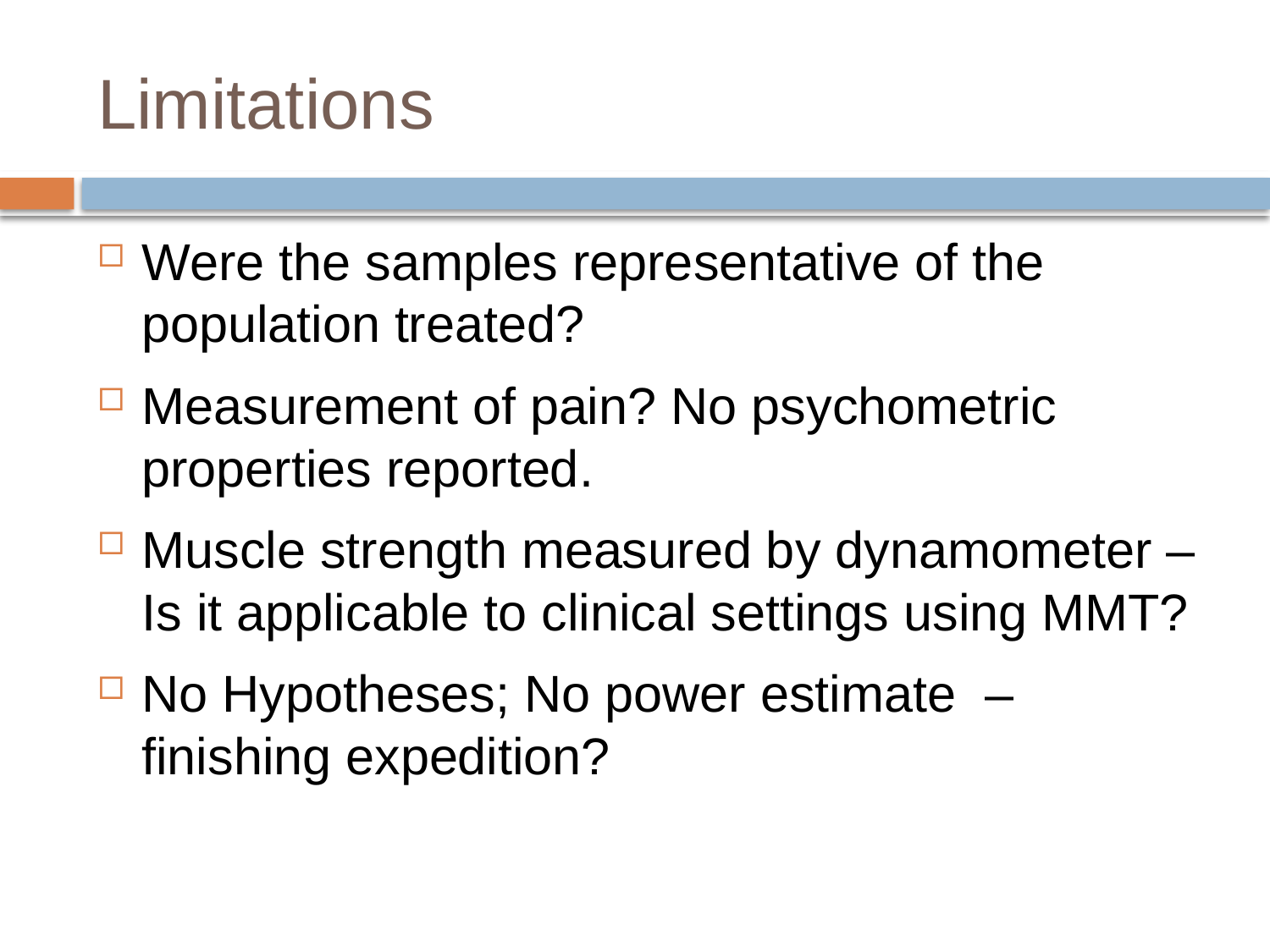

# Limitations
Were the samples representative of the population treated?
Measurement of pain? No psychometric properties reported.
Muscle strength measured by dynamometer – Is it applicable to clinical settings using MMT?
No Hypotheses; No power estimate  – finishing expedition?